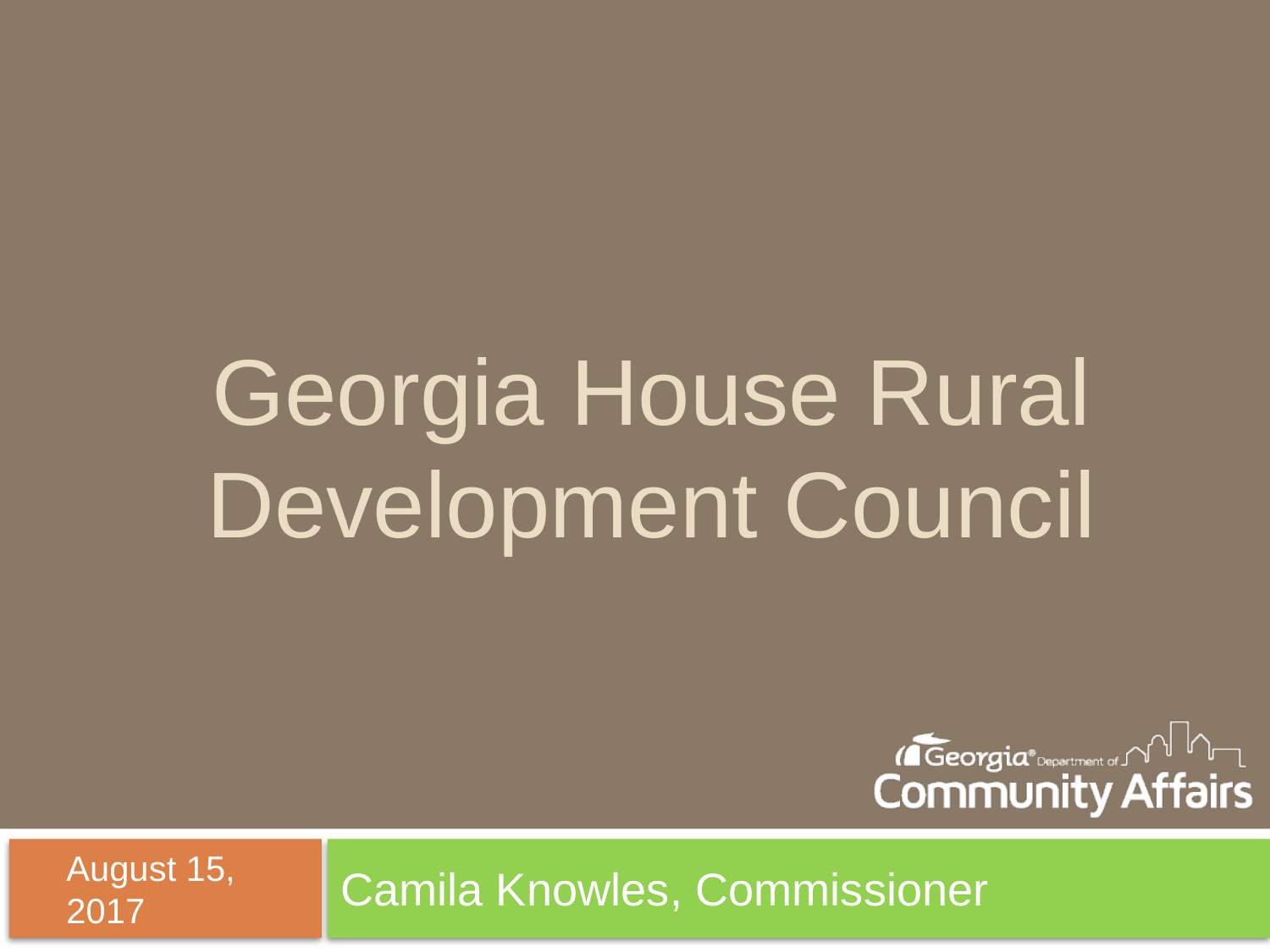

# Georgia House Rural Development Council
August 15, 2017
Camila Knowles, Commissioner